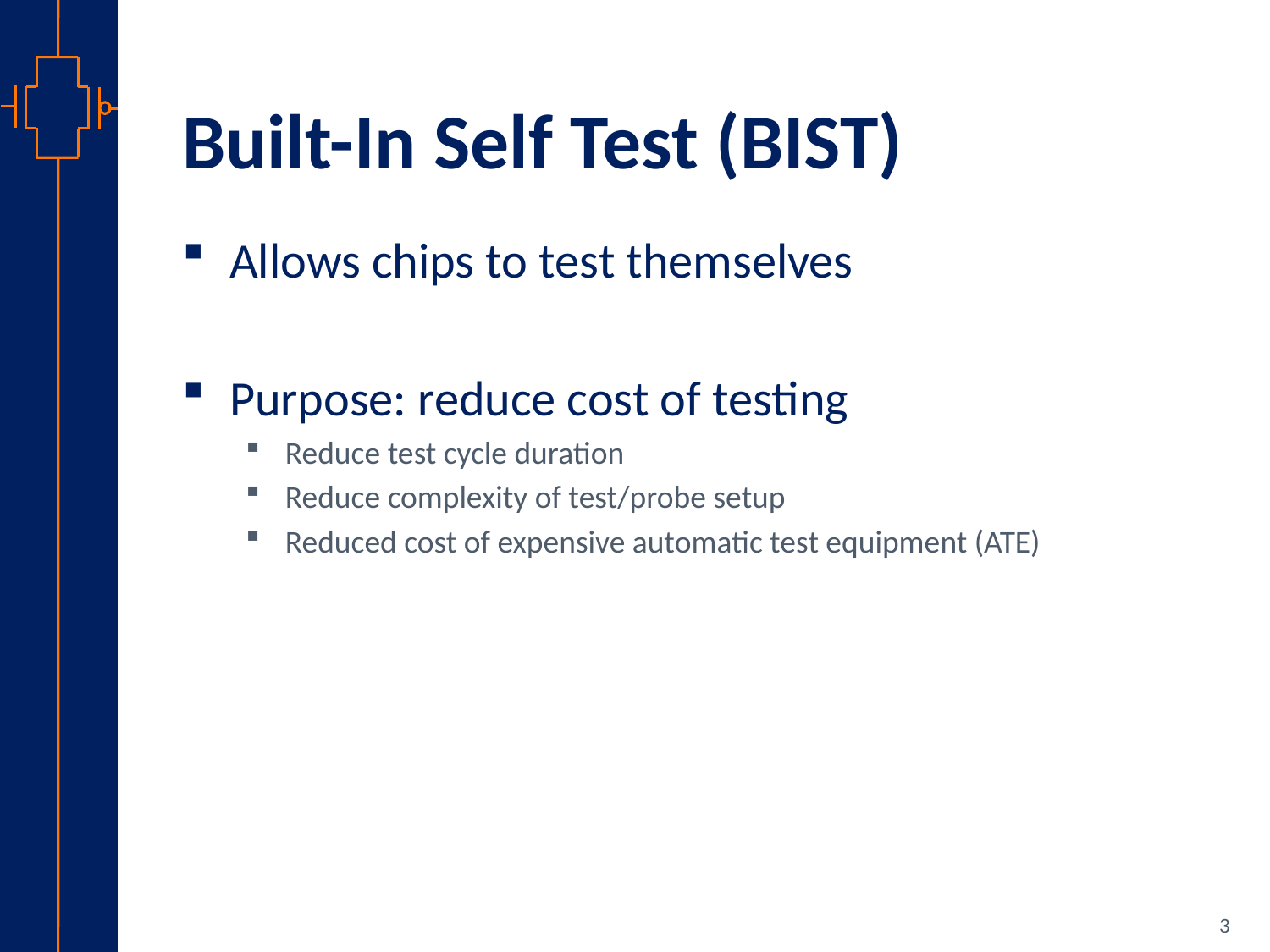

# Built-In Self Test (BIST)
Allows chips to test themselves

Purpose: reduce cost of testing
Reduce test cycle duration
Reduce complexity of test/probe setup
Reduced cost of expensive automatic test equipment (ATE)

3